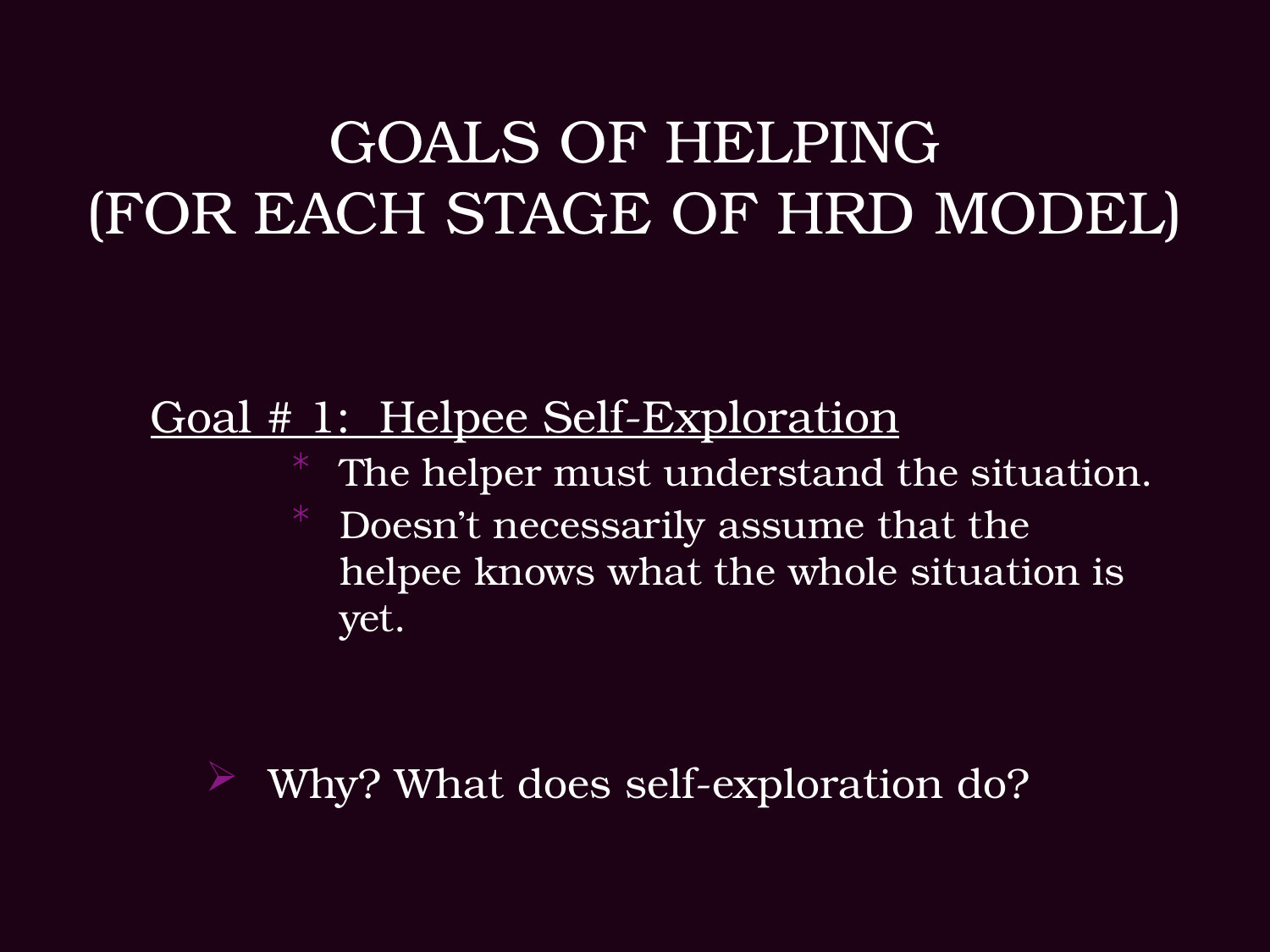

# Goals of Helping (for each stage of HRD Model)
Goal # 1:  Helpee Self-Exploration
The helper must understand the situation.
Doesn’t necessarily assume that the helpee knows what the whole situation is yet.

Why? What does self-exploration do?